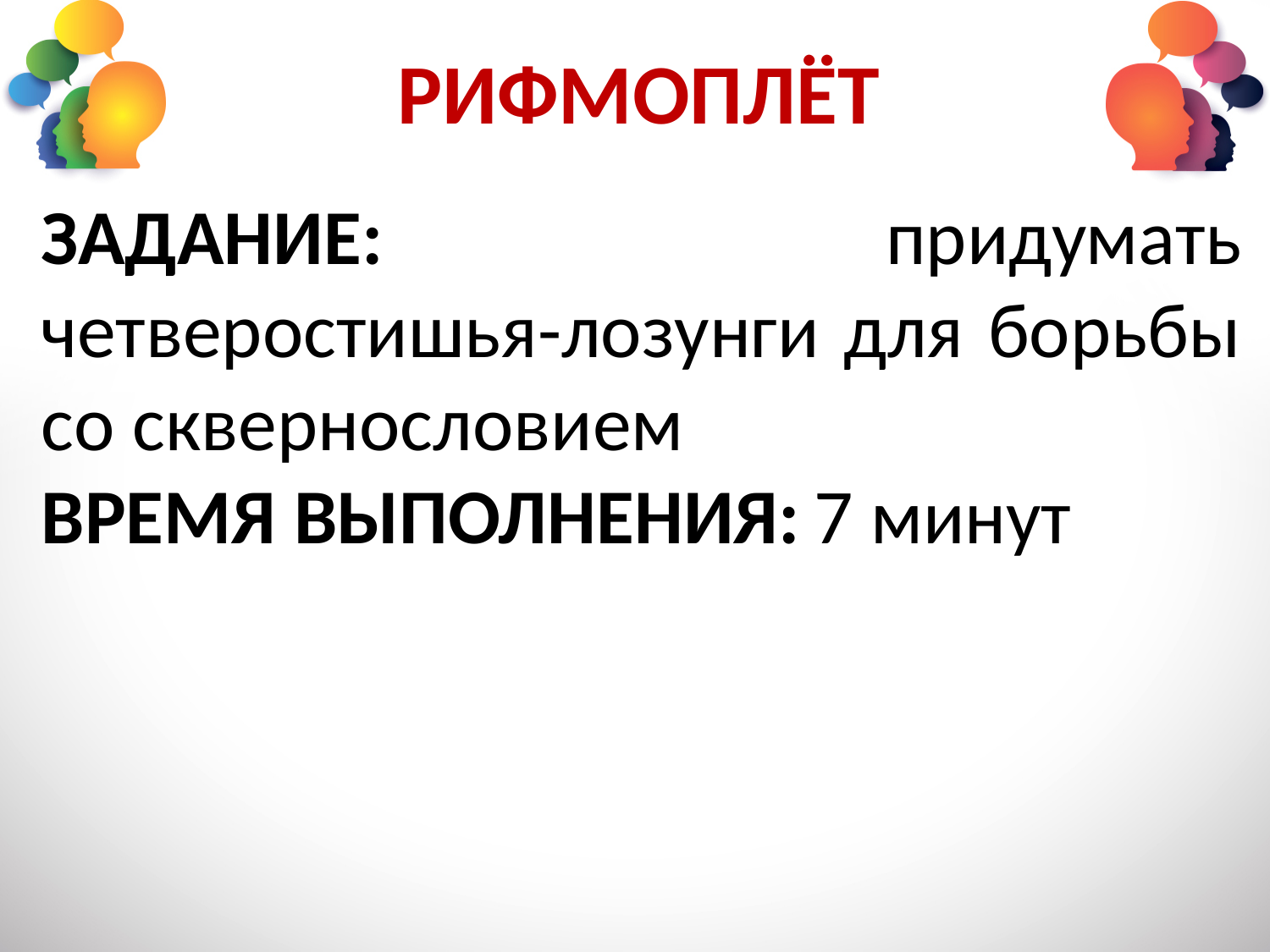

# РИФМОПЛЁТ
ЗАДАНИЕ: придумать четверостишья-лозунги для борьбы со сквернословием
ВРЕМЯ ВЫПОЛНЕНИЯ: 7 минут